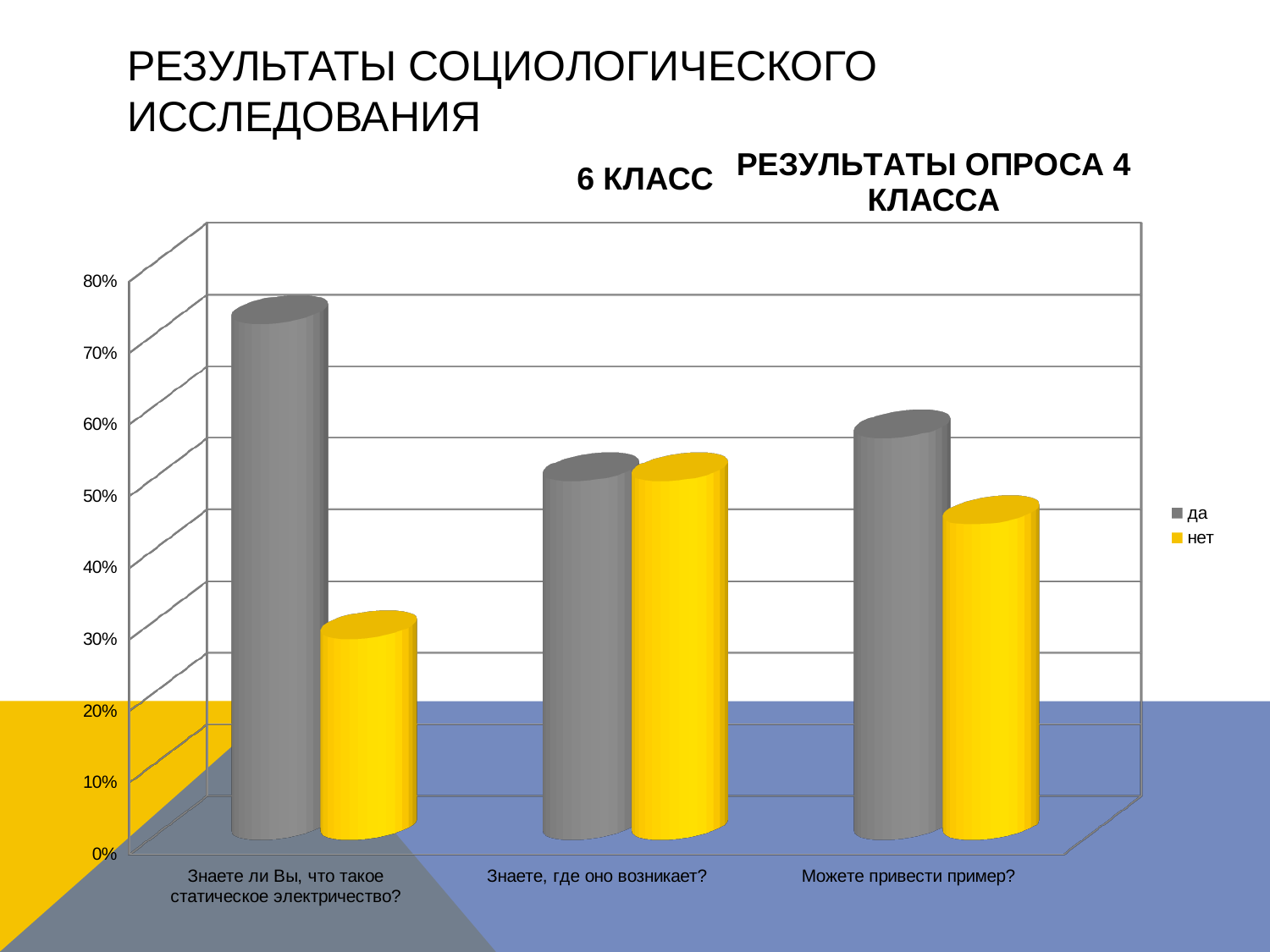

# РЕЗУЛЬТАТЫ СОЦИОЛОГИЧЕСКОГО ИССЛЕДОВАНИЯ

### Chart: РЕЗУЛЬТАТЫ ОПРОСА 4 КЛАССА

| Category |
|---|

[unsupported chart]